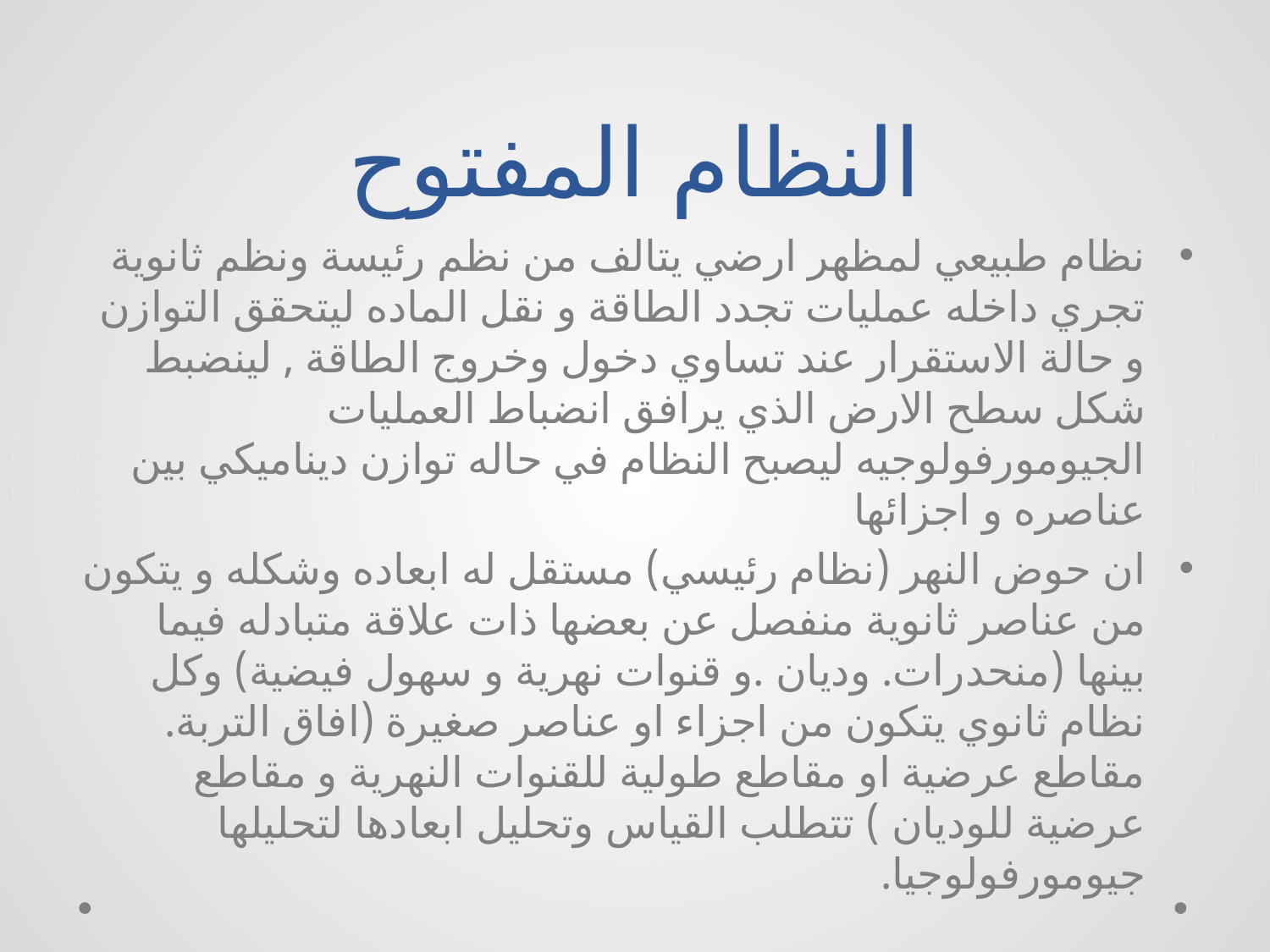

# النظام المفتوح
نظام طبيعي لمظهر ارضي يتالف من نظم رئيسة ونظم ثانوية تجري داخله عمليات تجدد الطاقة و نقل الماده ليتحقق التوازن و حالة الاستقرار عند تساوي دخول وخروج الطاقة , لينضبط شكل سطح الارض الذي يرافق انضباط العمليات الجيومورفولوجيه ليصبح النظام في حاله توازن ديناميكي بين عناصره و اجزائها
ان حوض النهر (نظام رئيسي) مستقل له ابعاده وشكله و يتكون من عناصر ثانوية منفصل عن بعضها ذات علاقة متبادله فيما بينها (منحدرات. وديان .و قنوات نهرية و سهول فيضية) وكل نظام ثانوي يتكون من اجزاء او عناصر صغيرة (افاق التربة. مقاطع عرضية او مقاطع طولية للقنوات النهرية و مقاطع عرضية للوديان ) تتطلب القياس وتحليل ابعادها لتحليلها جيومورفولوجيا.